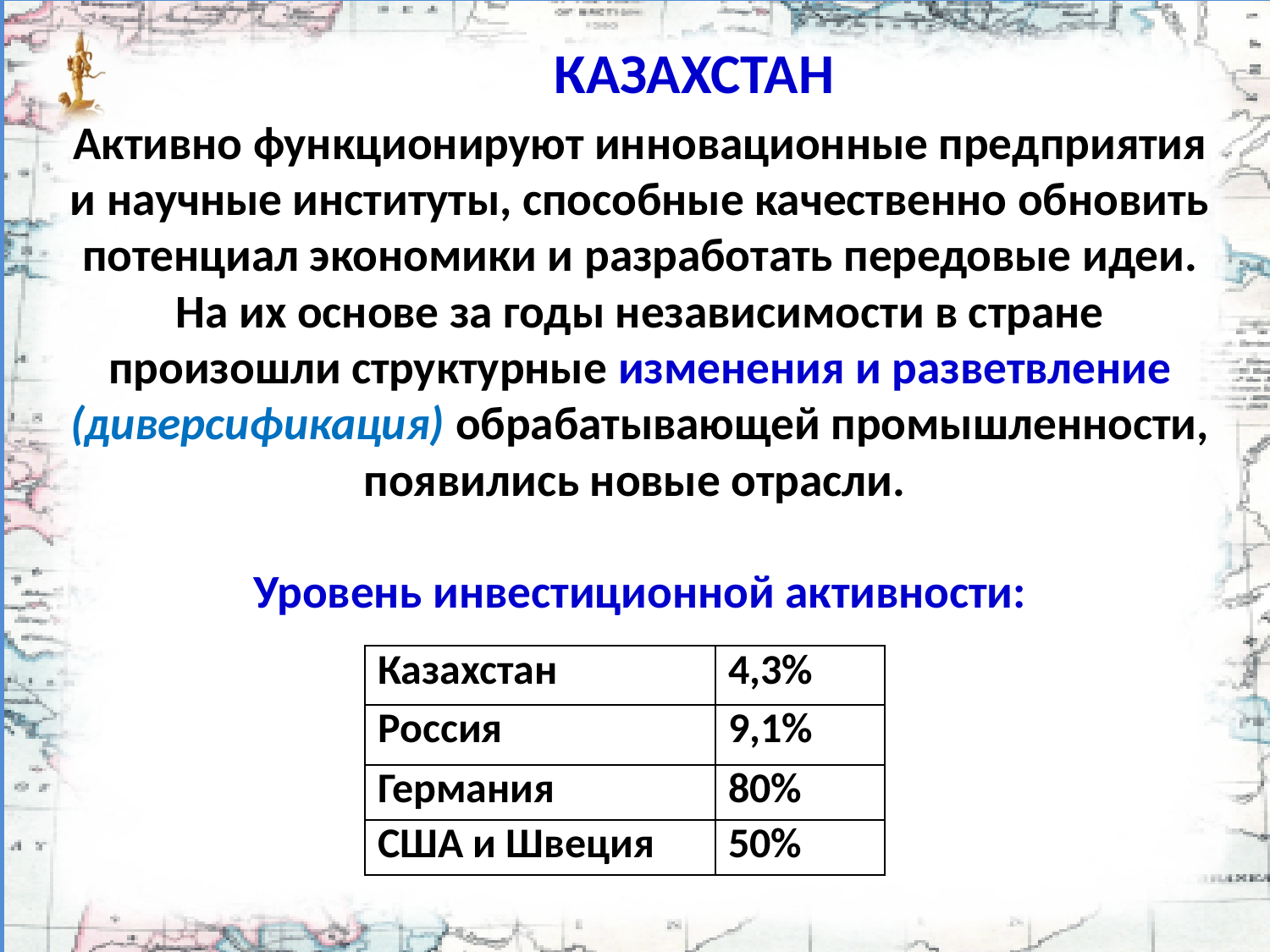

# КАЗАХСТАН
Активно функционируют инновационные пред­приятия и научные институты, способные качественно обновить по­тенциал экономики и разработать передовые идеи. На их основе за годы независимости в стране произошли структурные изменения и разветвление (диверсификация) обрабатывающей промышленности,
появились новые отрасли.

Уровень инвестиционной активности:

| Казахстан | 4,3% |
| --- | --- |
| Россия | 9,1% |
| Германия | 80% |
| США и Швеция | 50% |